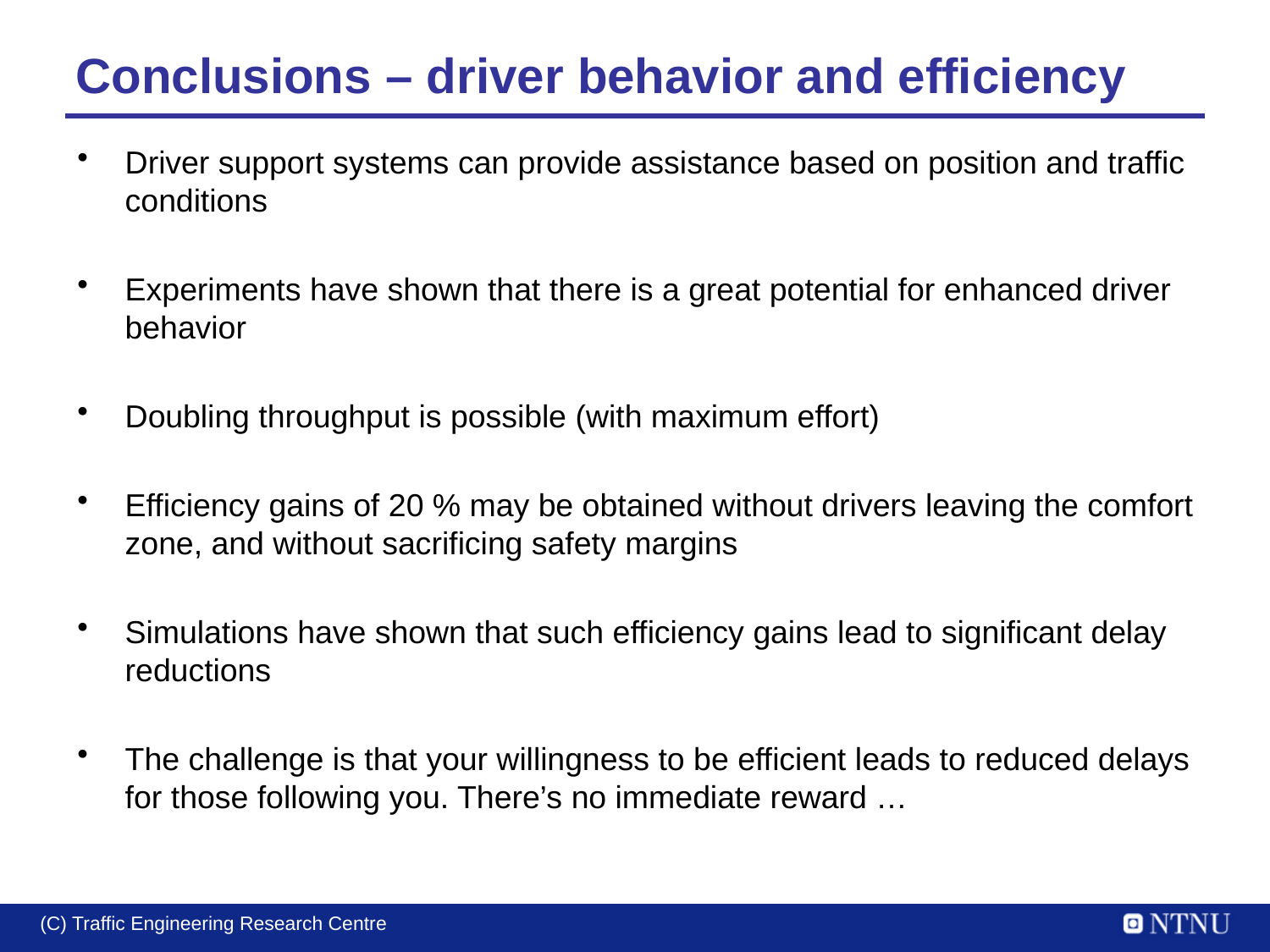

# Conclusions – driver behavior and efficiency
Driver support systems can provide assistance based on position and traffic conditions

Experiments have shown that there is a great potential for enhanced driver behavior

Doubling throughput is possible (with maximum effort)

Efficiency gains of 20 % may be obtained without drivers leaving the comfort zone, and without sacrificing safety margins

Simulations have shown that such efficiency gains lead to significant delay reductions

The challenge is that your willingness to be efficient leads to reduced delays for those following you. There’s no immediate reward …